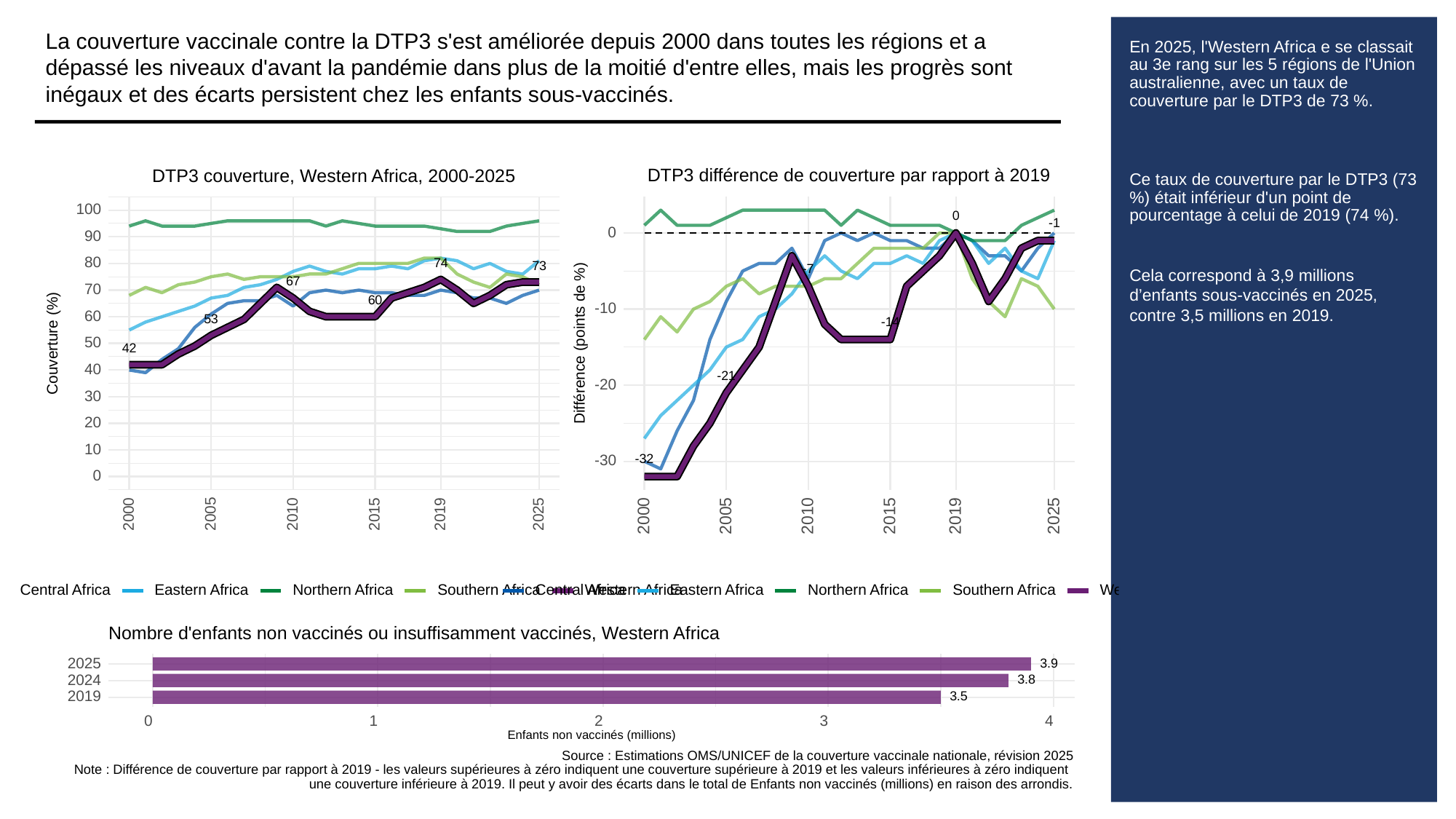

La couverture vaccinale contre la DTP3 s'est améliorée depuis 2000 dans toutes les régions et a dépassé les niveaux d'avant la pandémie dans plus de la moitié d'entre elles, mais les progrès sont inégaux et des écarts persistent chez les enfants sous-vaccinés.
# En 2025, l'Western Africa e se classait au 3e rang sur les 5 régions de l'Union australienne, avec un taux de couverture par le DTP3 de 73 %.

Ce taux de couverture par le DTP3 (73 %) était inférieur d'un point de pourcentage à celui de 2019 (74 %).

Cela correspond à 3,9 millions d’enfants sous-vaccinés en 2025, contre 3,5 millions en 2019.

DTP3 différence de couverture par rapport à 2019
DTP3 couverture, Western Africa, 2000-2025

100

0
-1

0
90

80

74
73

-7

67

70

60

-10

60
53

-14

Couverture (%)
Différence (points de %)
50

42

40

-21
-20

30

20

10

-32
-30

0

2000
2005
2010
2015
2019
2025
2000
2005
2010
2015
2019
2025
Central Africa
Southern Africa
Central Africa
Southern Africa
Eastern Africa
Northern Africa
Western Africa
Eastern Africa
Northern Africa
Western Africa

Nombre d'enfants non vaccinés ou insuffisamment vaccinés, Western Africa

2025
3.9

2024
3.8

2019
3.5

3
0
1
2
4
Enfants non vaccinés (millions)
Source : Estimations OMS/UNICEF de la couverture vaccinale nationale, révision 2025
Note : Différence de couverture par rapport à 2019 - les valeurs supérieures à zéro indiquent une couverture supérieure à 2019 et les valeurs inférieures à zéro indiquent
une couverture inférieure à 2019. Il peut y avoir des écarts dans le total de Enfants non vaccinés (millions) en raison des arrondis.